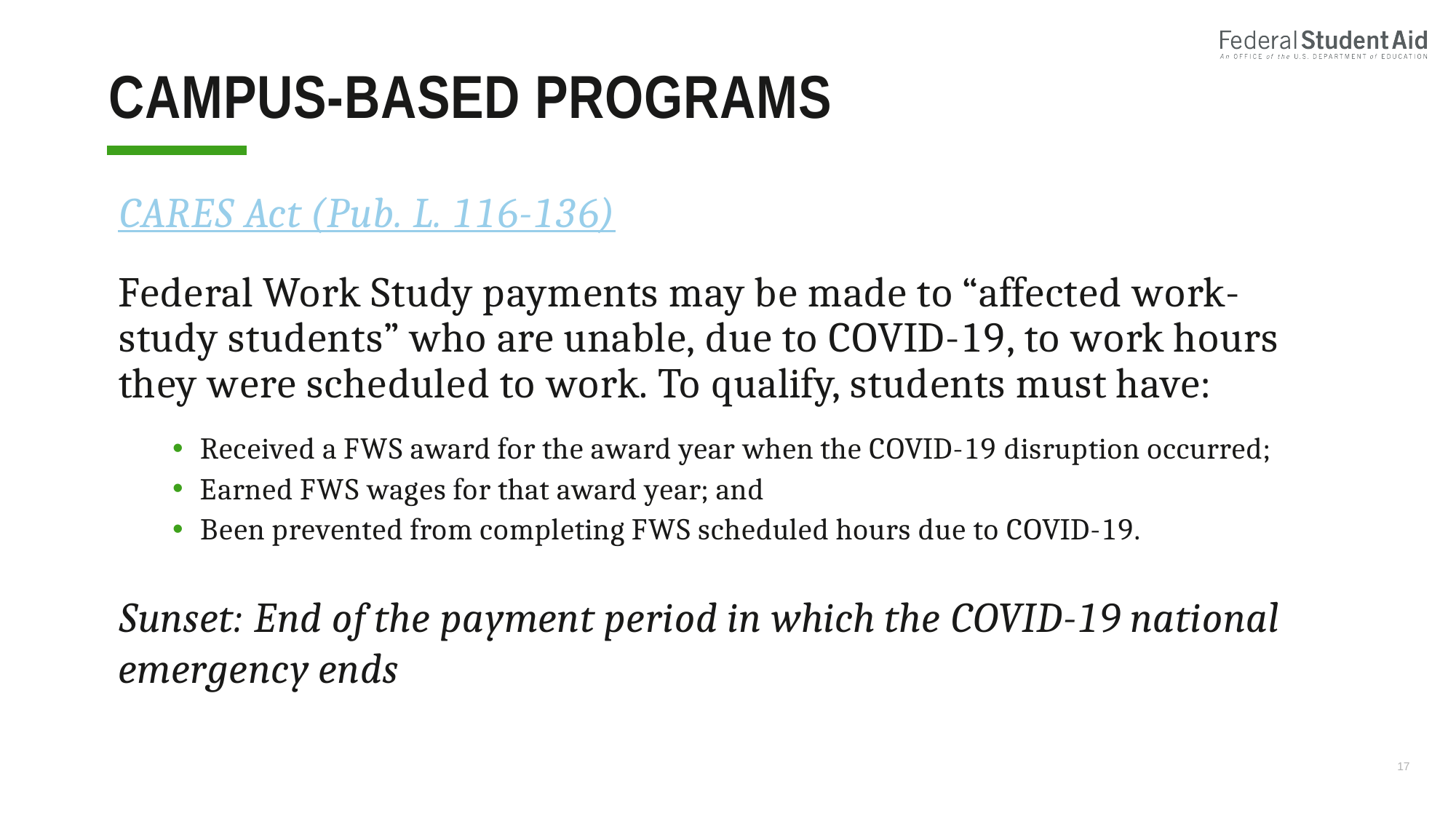

# Campus-based progRams
CARES Act (Pub. L. 116-136)
Federal Work Study payments may be made to “affected work-study students” who are unable, due to COVID-19, to work hours they were scheduled to work. To qualify, students must have:
Received a FWS award for the award year when the COVID-19 disruption occurred;
Earned FWS wages for that award year; and
Been prevented from completing FWS scheduled hours due to COVID-19.

Sunset: End of the payment period in which the COVID-19 national emergency ends
17